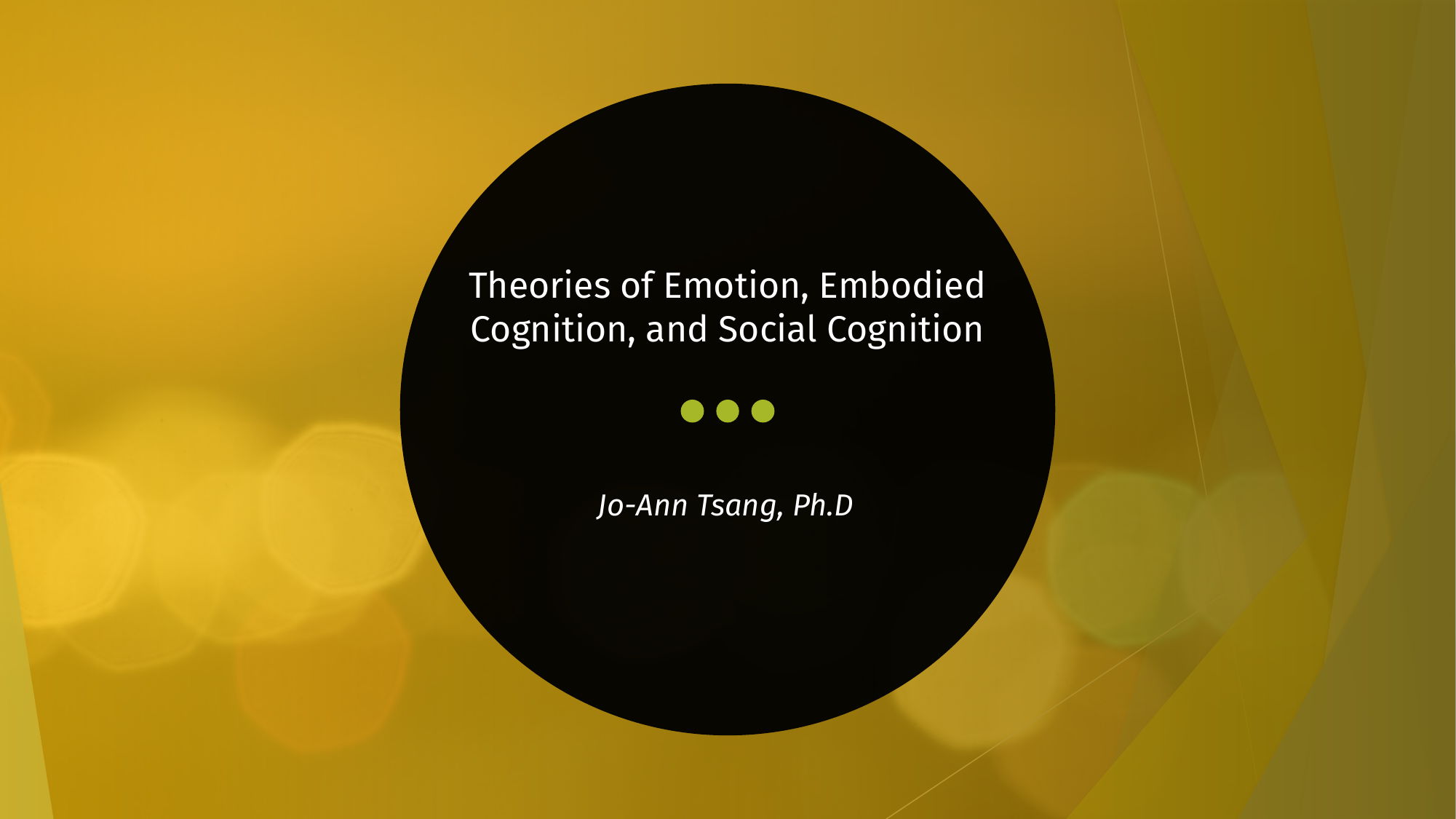

# Theories of Emotion, Embodied Cognition, and Social Cognition
Jo-Ann Tsang, Ph.D